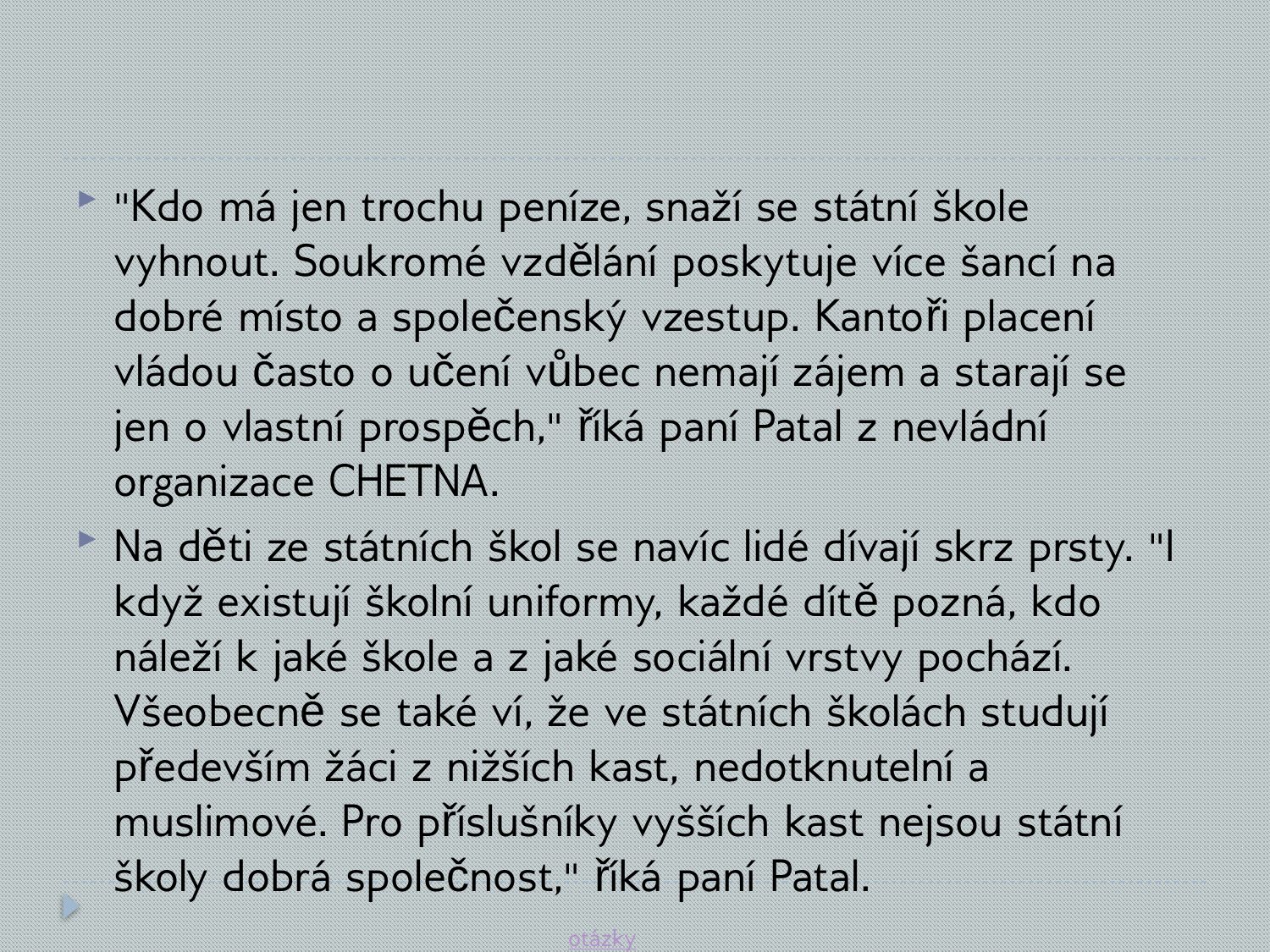

#
"Kdo má jen trochu peníze, snaží se státní škole vyhnout. Soukromé vzdělání poskytuje více šancí na dobré místo a společenský vzestup. Kantoři placení vládou často o učení vůbec nemají zájem a starají se jen o vlastní prospěch," říká paní Patal z nevládní organizace CHETNA.
Na děti ze státních škol se navíc lidé dívají skrz prsty. "I když existují školní uniformy, každé dítě pozná, kdo náleží k jaké škole a z jaké sociální vrstvy pochází. Všeobecně se také ví, že ve státních školách studují především žáci z nižších kast, nedotknutelní a muslimové. Pro příslušníky vyšších kast nejsou státní školy dobrá společnost," říká paní Patal.                                                         otázky